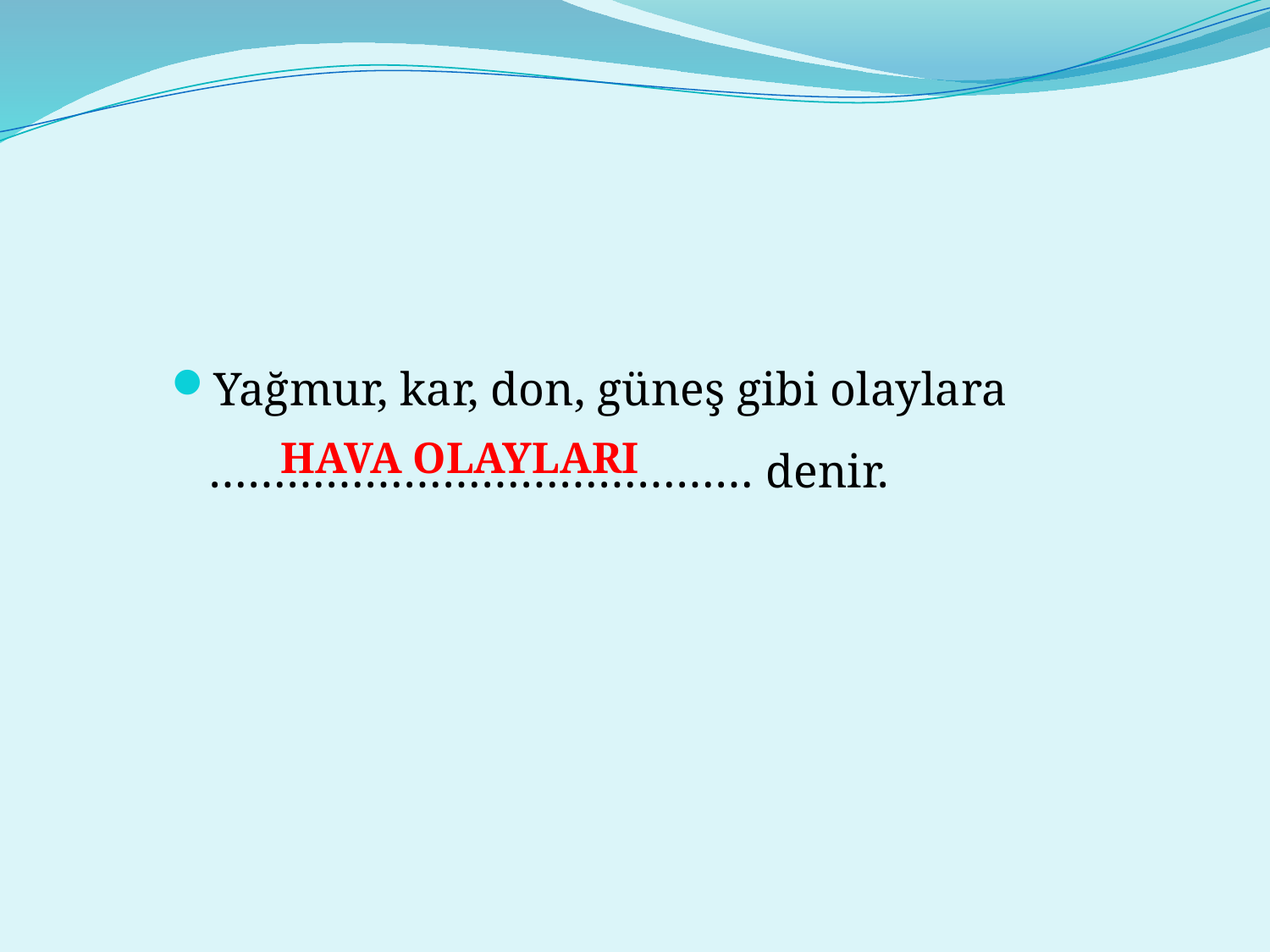

#
Yağmur, kar, don, güneş gibi olaylara …………………………………… denir.
HAVA OLAYLARI